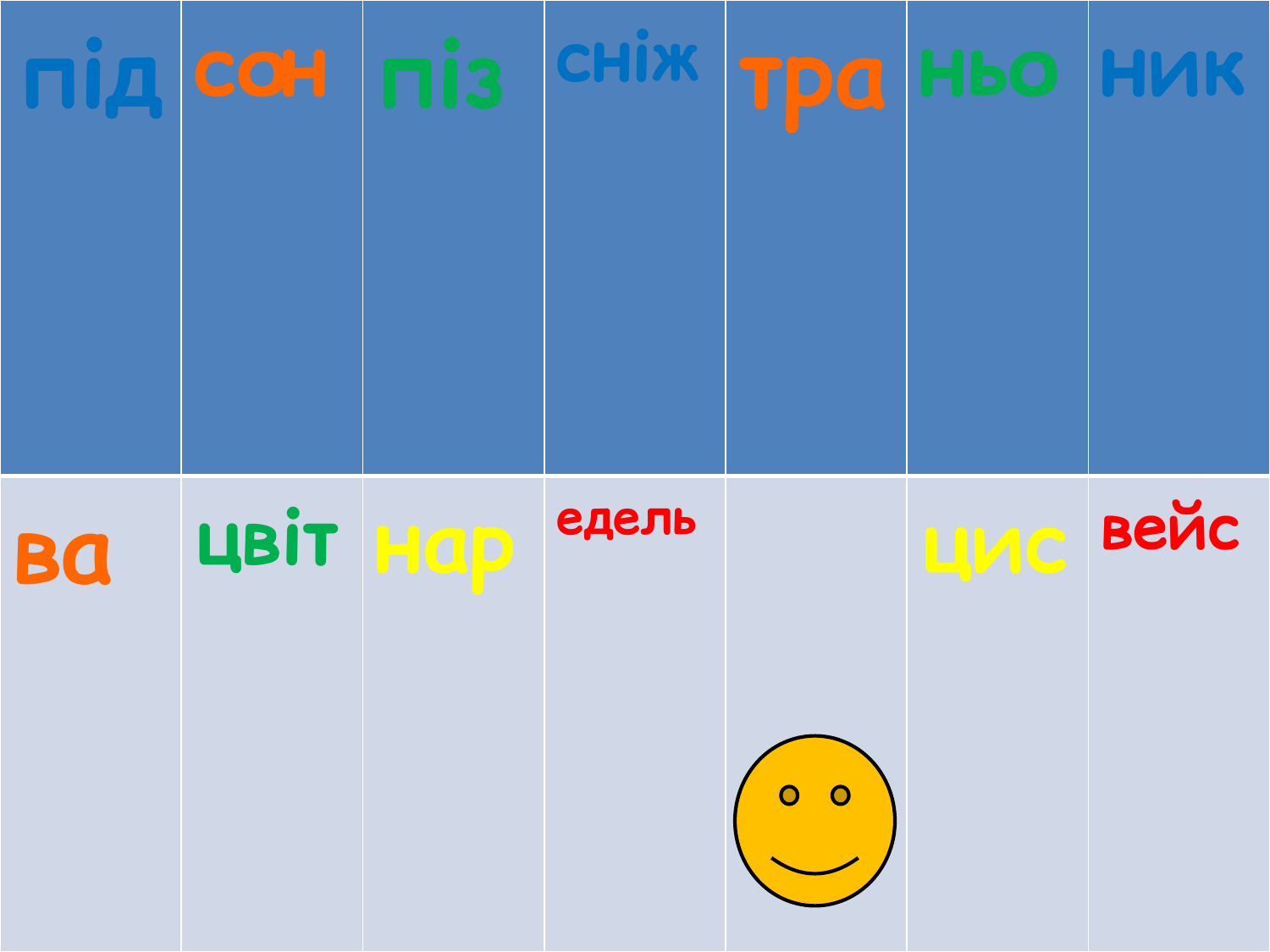

| під | сон | піз | сніж | тра | ньо | ник |
| --- | --- | --- | --- | --- | --- | --- |
| ва | цвіт | нар | едель |  | цис | вейс |